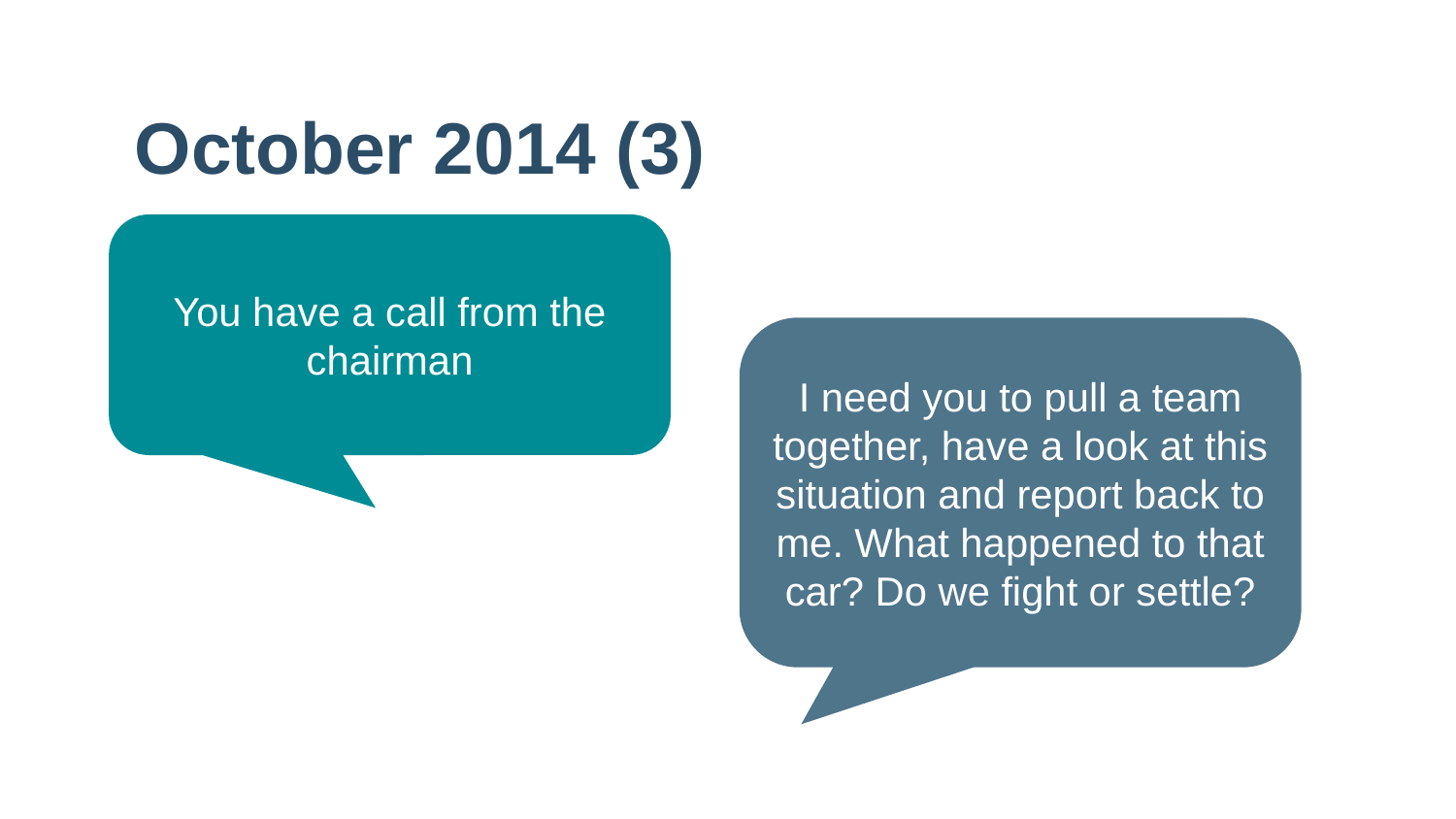

# October 2014 (3)
You have a call from the chairman
I need you to pull a team together, have a look at this situation and report back to me. What happened to that car? Do we fight or settle?